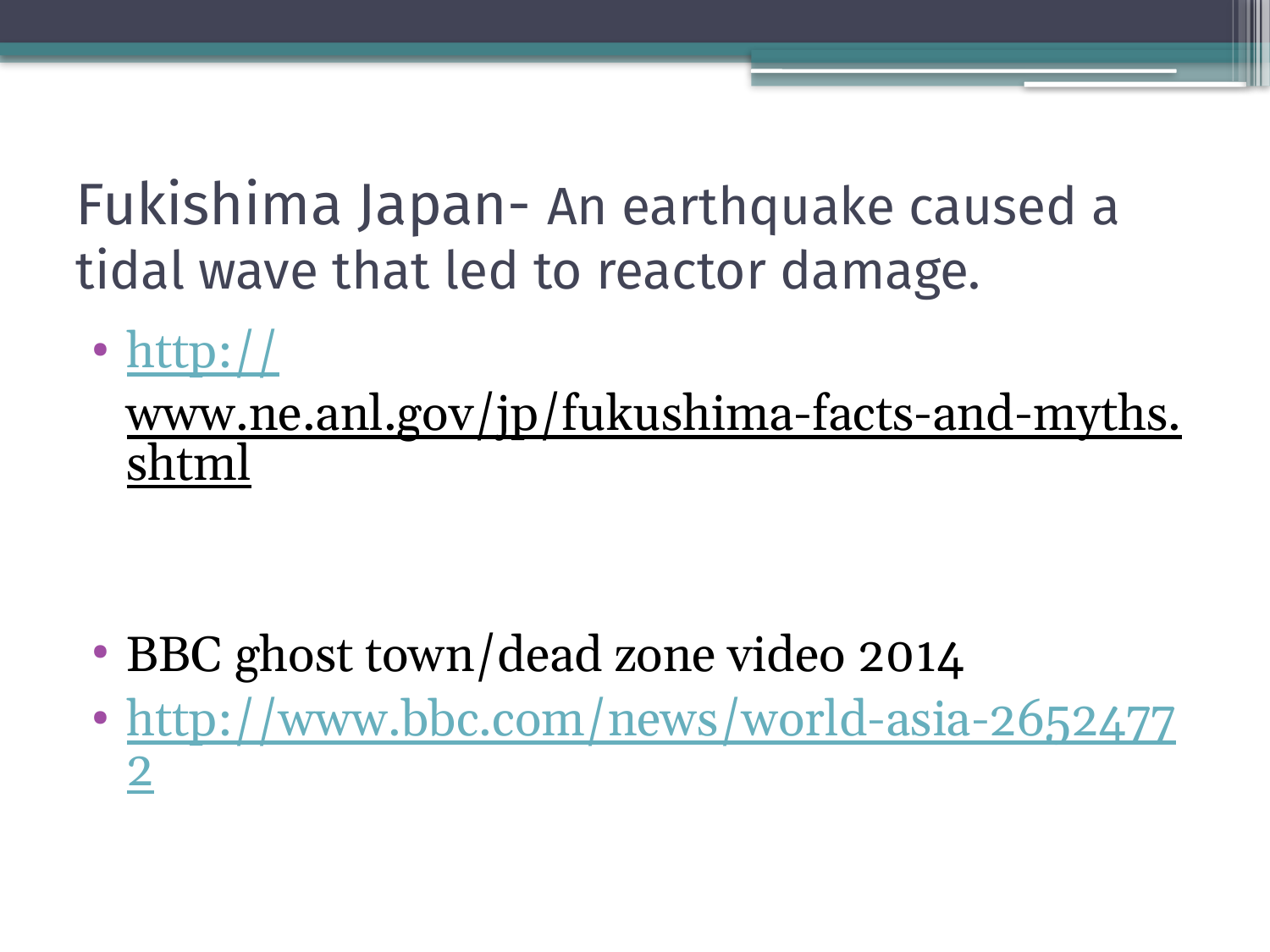

# Fukishima Japan- An earthquake caused a tidal wave that led to reactor damage.
http://www.ne.anl.gov/jp/fukushima-facts-and-myths.shtml

BBC ghost town/dead zone video 2014
http://www.bbc.com/news/world-asia-26524772